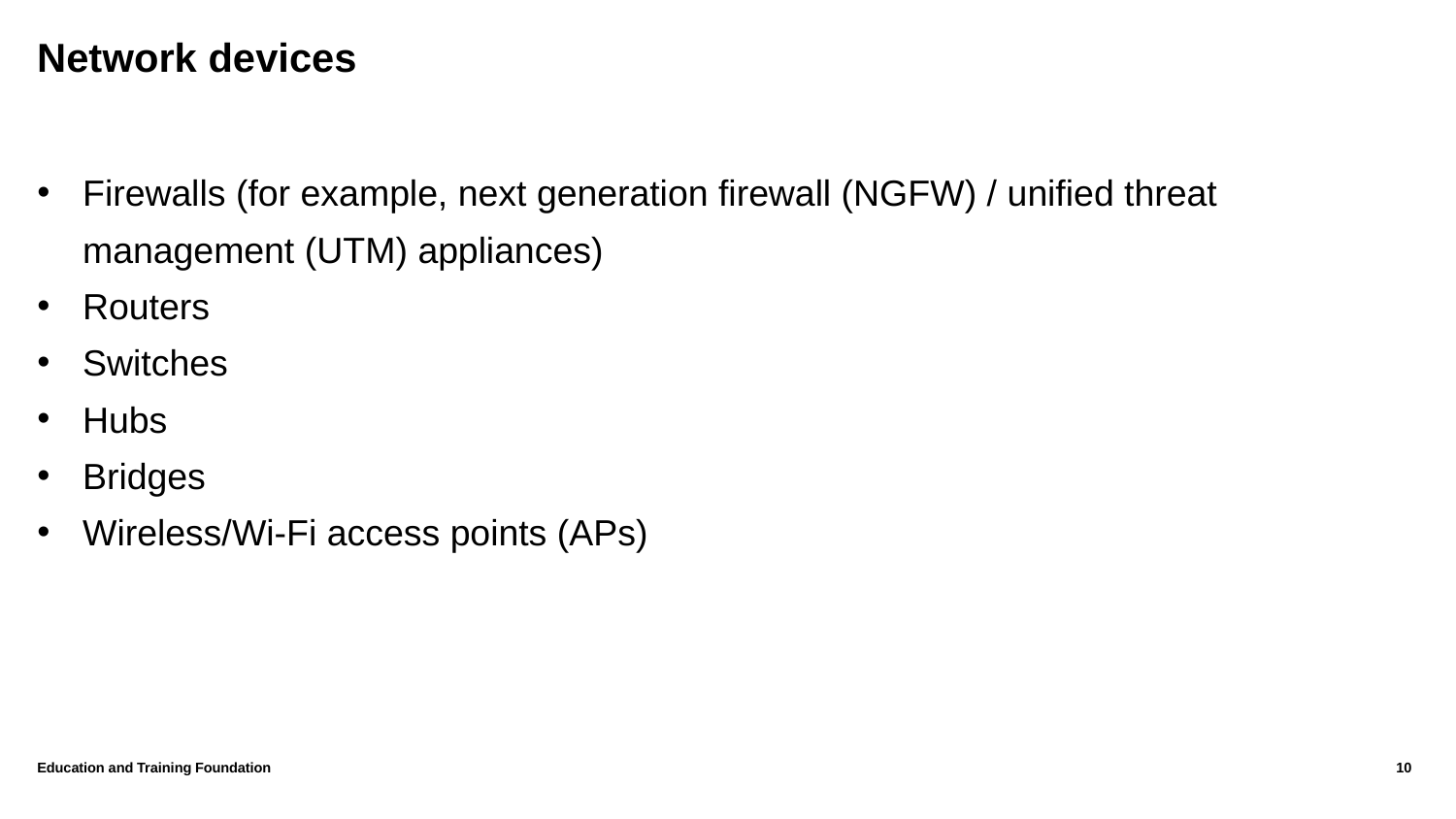

# Network devices
Firewalls (for example, next generation firewall (NGFW) / unified threat management (UTM) appliances)
Routers
Switches
Hubs
Bridges
Wireless/Wi-Fi access points (APs)

Education and Training Foundation
10